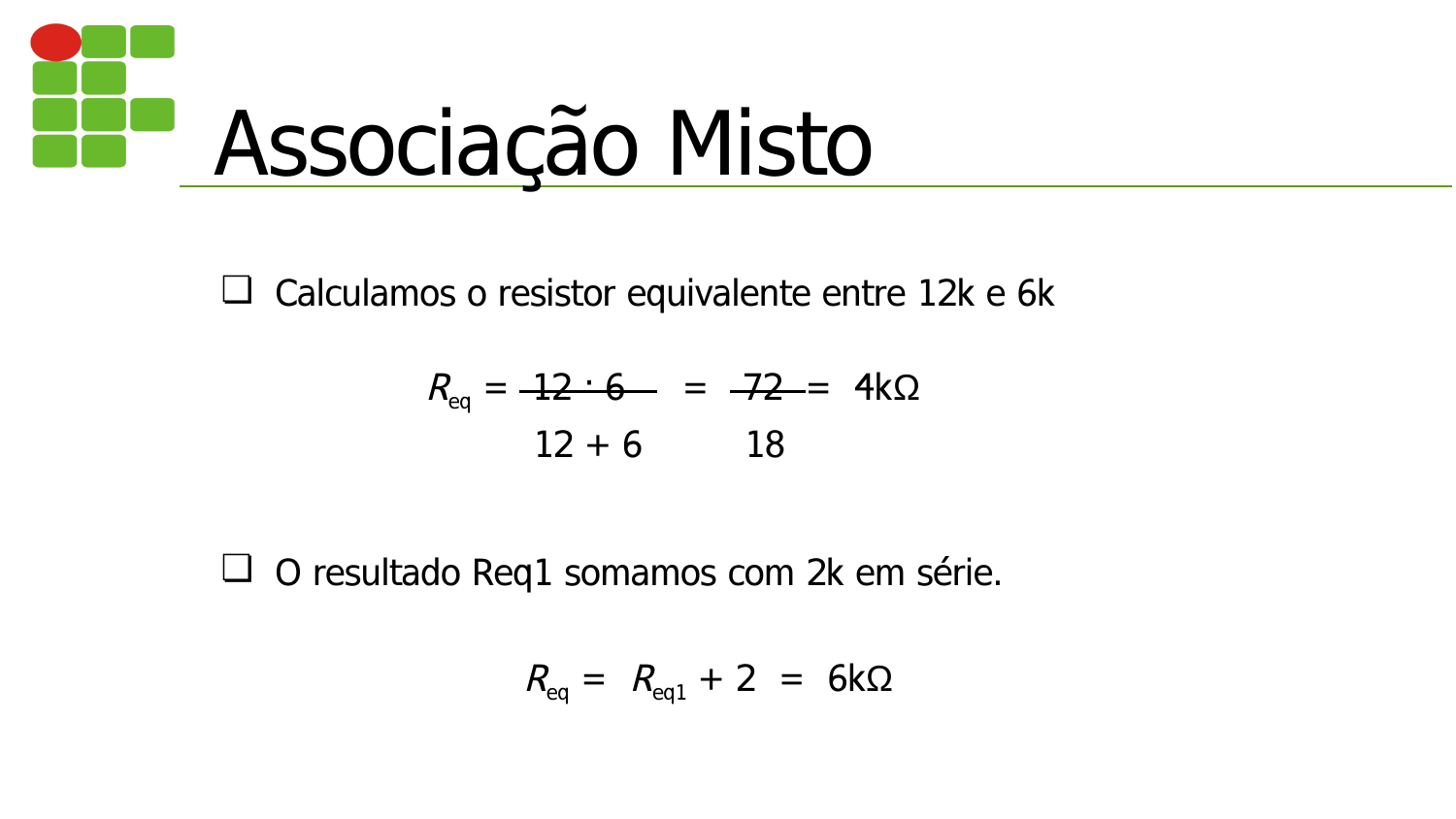

# Associação Misto
Calculamos o resistor equivalente entre 12k e 6k
Req =  12 · 6     =   72  =  4kΩ
  12 + 6         18
O resultado Req1 somamos com 2k em série.
Req =  Req1 + 2  =  6kΩ